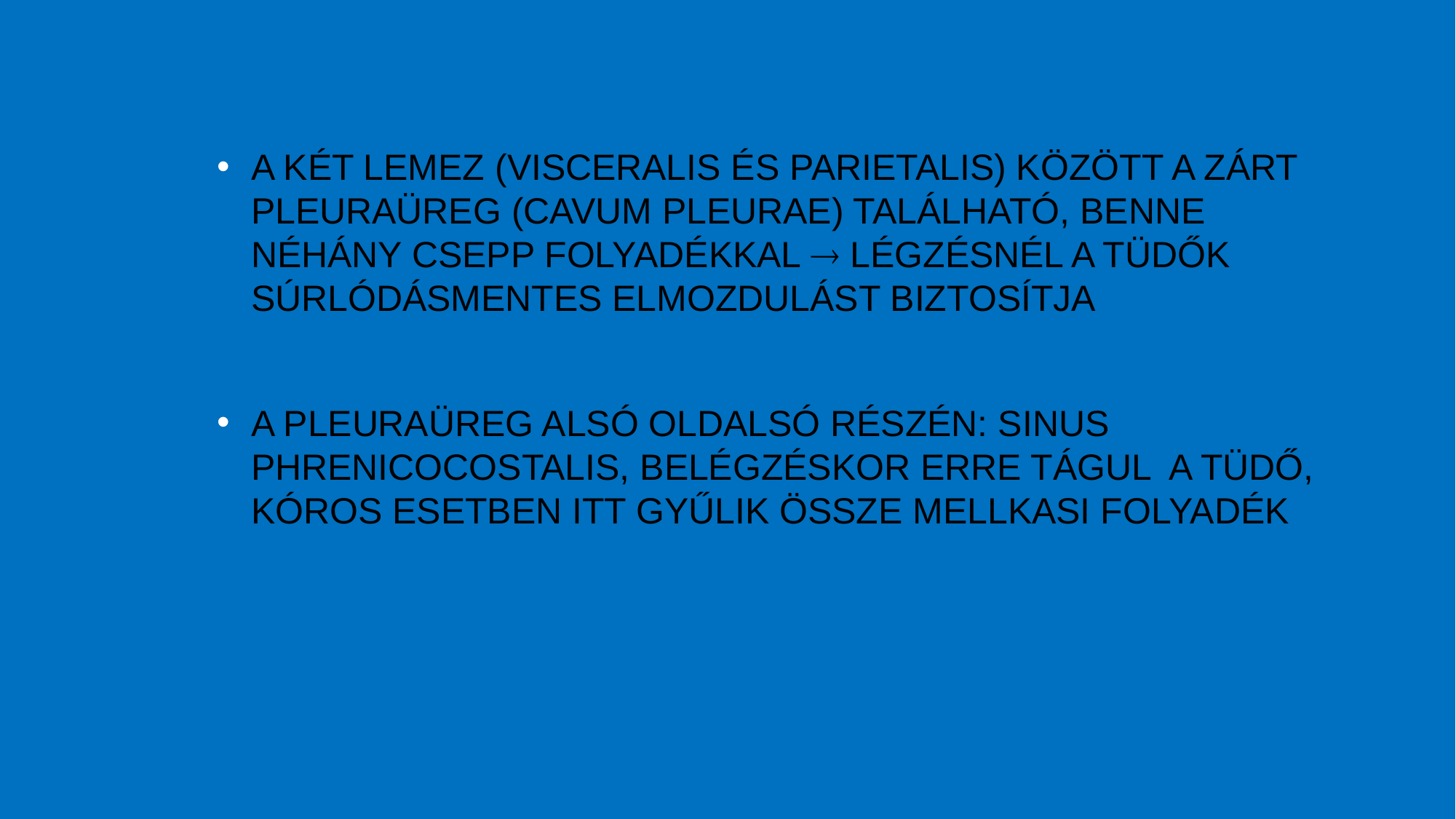

a két lemez (visceralis és parietalis) között a zárt pleuraüreg (cavum pleurae) található, benne néhány csepp folyadékkal → légzésnél a tüdők súrlódásmentes elmozdulást biztosítja

a pleuraüreg alsó oldalsó részén: sinus phrenicocostalis, belégzéskor erre tágul  a tüdő, kóros esetben itt gyűlik össze mellkasi folyadék